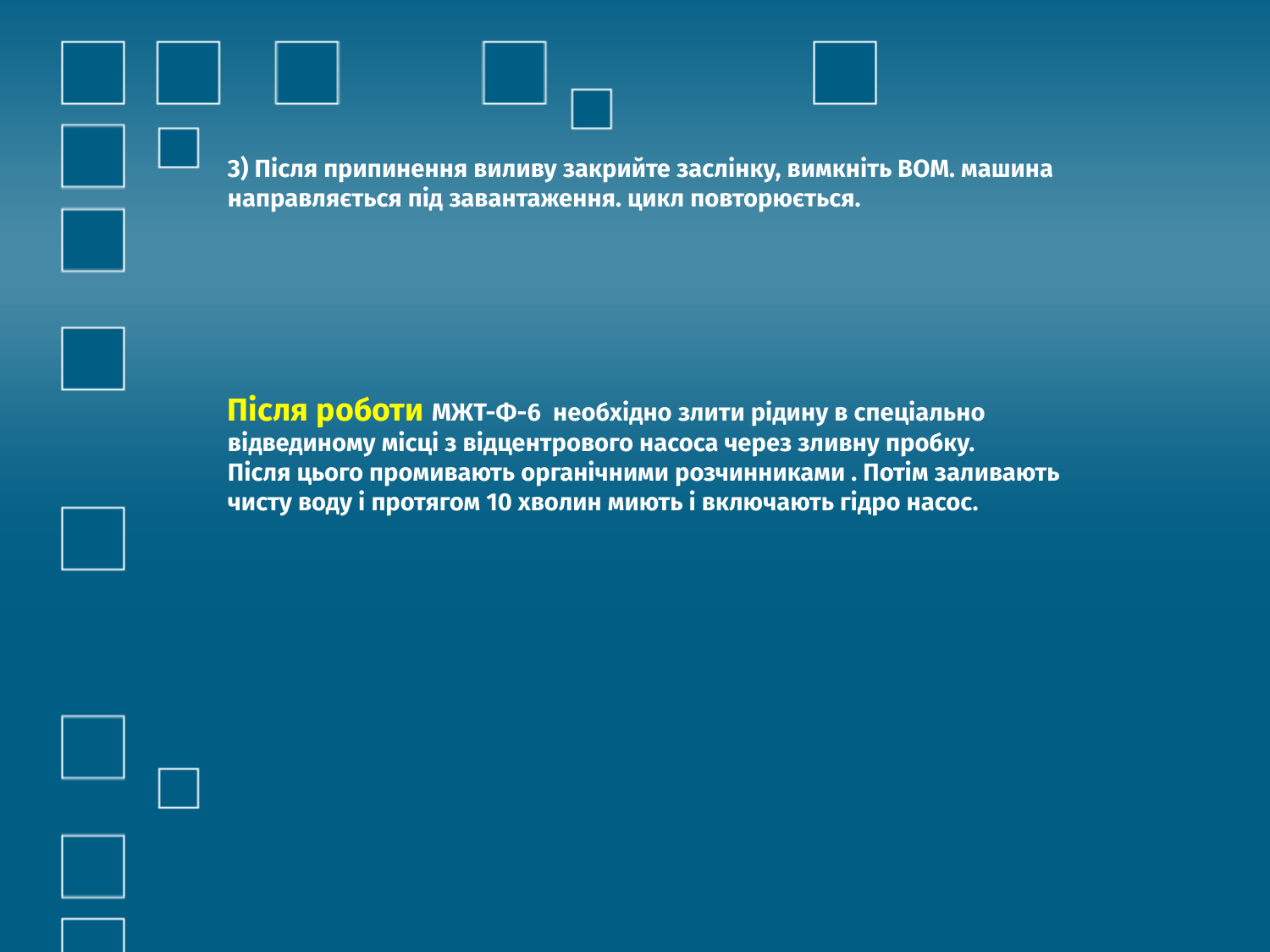

# 3) Після припинення виливу закрийте заслінку, вимкніть ВОМ. машина направляється під завантаження. цикл повторюється. Після роботи МЖТ-Ф-6  необхідно злити рідину в спеціально відвединому місці з відцентрового насоса через зливну пробку. Після цього промивають органічними розчинниками . Потім заливають чисту воду і протягом 10 хволин миють і включають гідро насос.